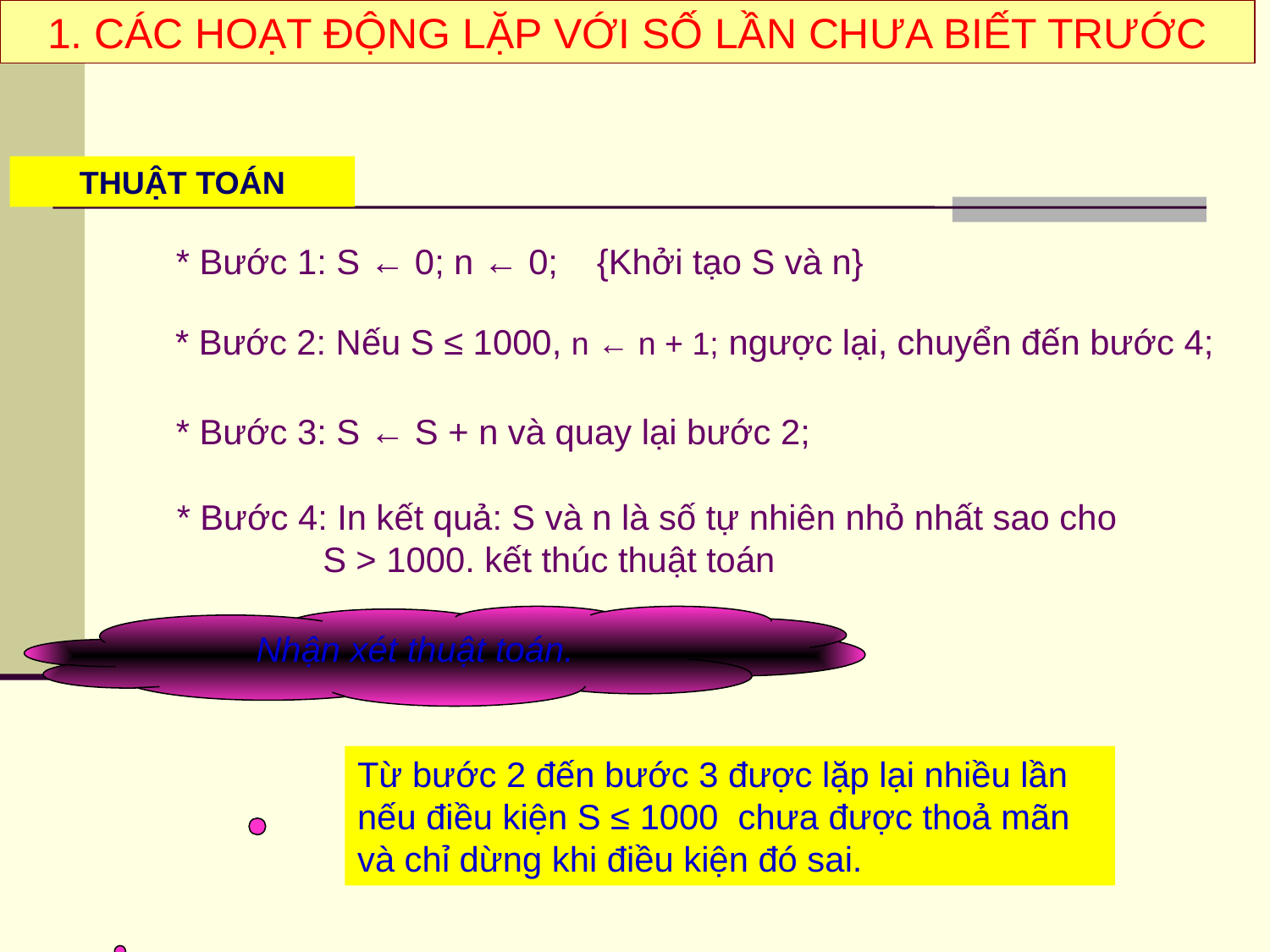

1. CÁC HOẠT ĐỘNG LẶP VỚI SỐ LẦN CHƯA BIẾT TRƯỚC
THUẬT TOÁN
* Bước 1: S ← 0; n ← 0;    {Khởi tạo S và n}
* Bước 2: Nếu S ≤ 1000, n ← n + 1; ngược lại, chuyển đến bước 4;
* Bước 3: S ← S + n và quay lại bước 2;
* Bước 4: In kết quả: S và n là số tự nhiên nhỏ nhất sao cho
               S > 1000. kết thúc thuật toán
Nhận xét thuật toán.
Từ bước 2 đến bước 3 được lặp lại nhiều lần nếu điều kiện S ≤ 1000  chưa được thoả mãn và chỉ dừng khi điều kiện đó sai.